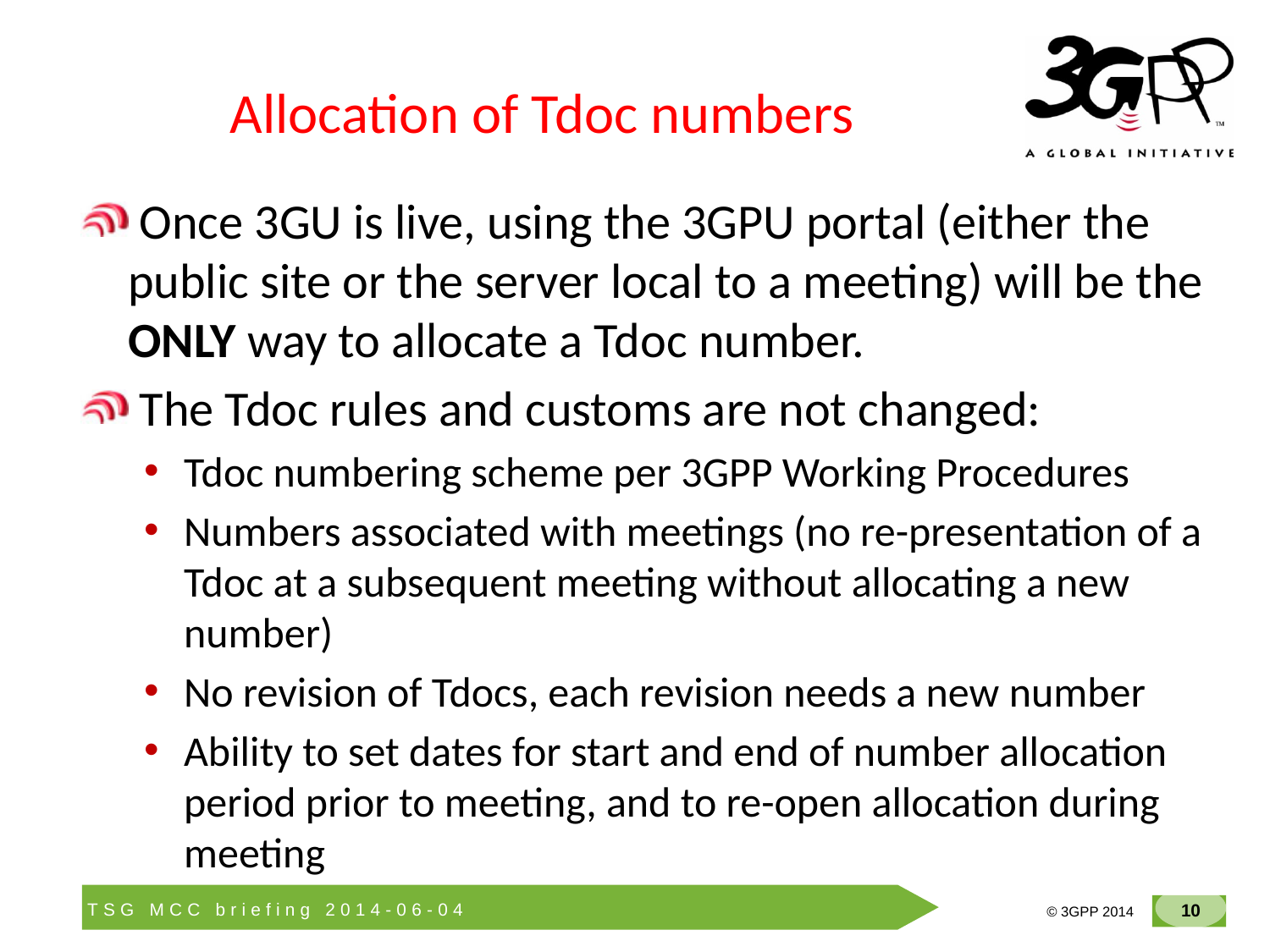

# Allocation of Tdoc numbers
 Once 3GU is live, using the 3GPU portal (either the public site or the server local to a meeting) will be the ONLY way to allocate a Tdoc number.
 The Tdoc rules and customs are not changed:
Tdoc numbering scheme per 3GPP Working Procedures
Numbers associated with meetings (no re-presentation of a Tdoc at a subsequent meeting without allocating a new number)
No revision of Tdocs, each revision needs a new number
Ability to set dates for start and end of number allocation period prior to meeting, and to re-open allocation during meeting